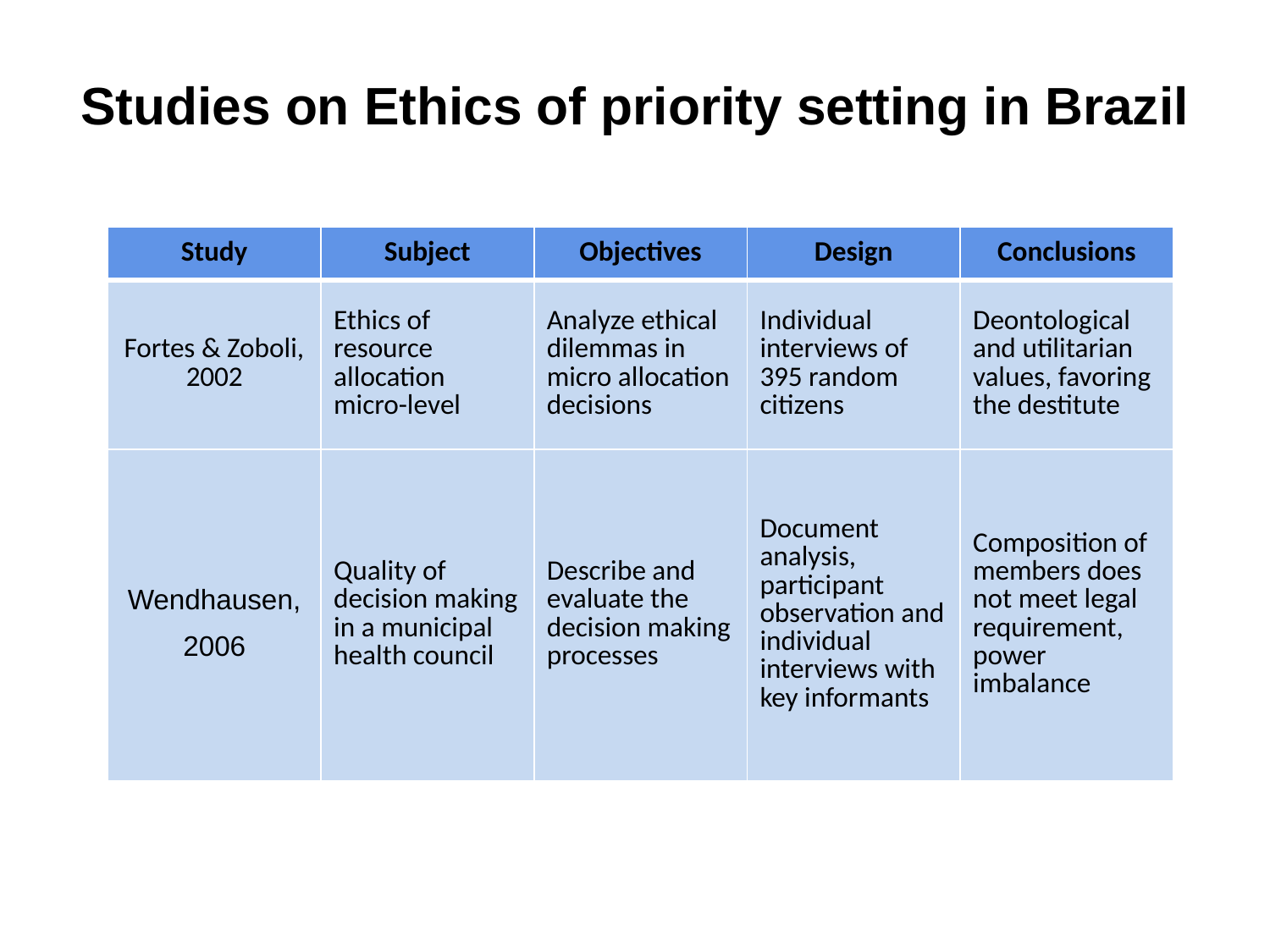

# Studies on Ethics of priority setting in Brazil
| Study | Subject | Objectives | Design | Conclusions |
| --- | --- | --- | --- | --- |
| Fortes & Zoboli, 2002 | Ethics of resource allocation micro-level | Analyze ethical dilemmas in micro allocation decisions | Individual interviews of 395 random citizens | Deontological and utilitarian values, favoring the destitute |
| Wendhausen, 2006 | Quality of decision making in a municipal health council | Describe and evaluate the decision making processes | Document analysis, participant observation and individual interviews with key informants | Composition of members does not meet legal requirement, power imbalance |